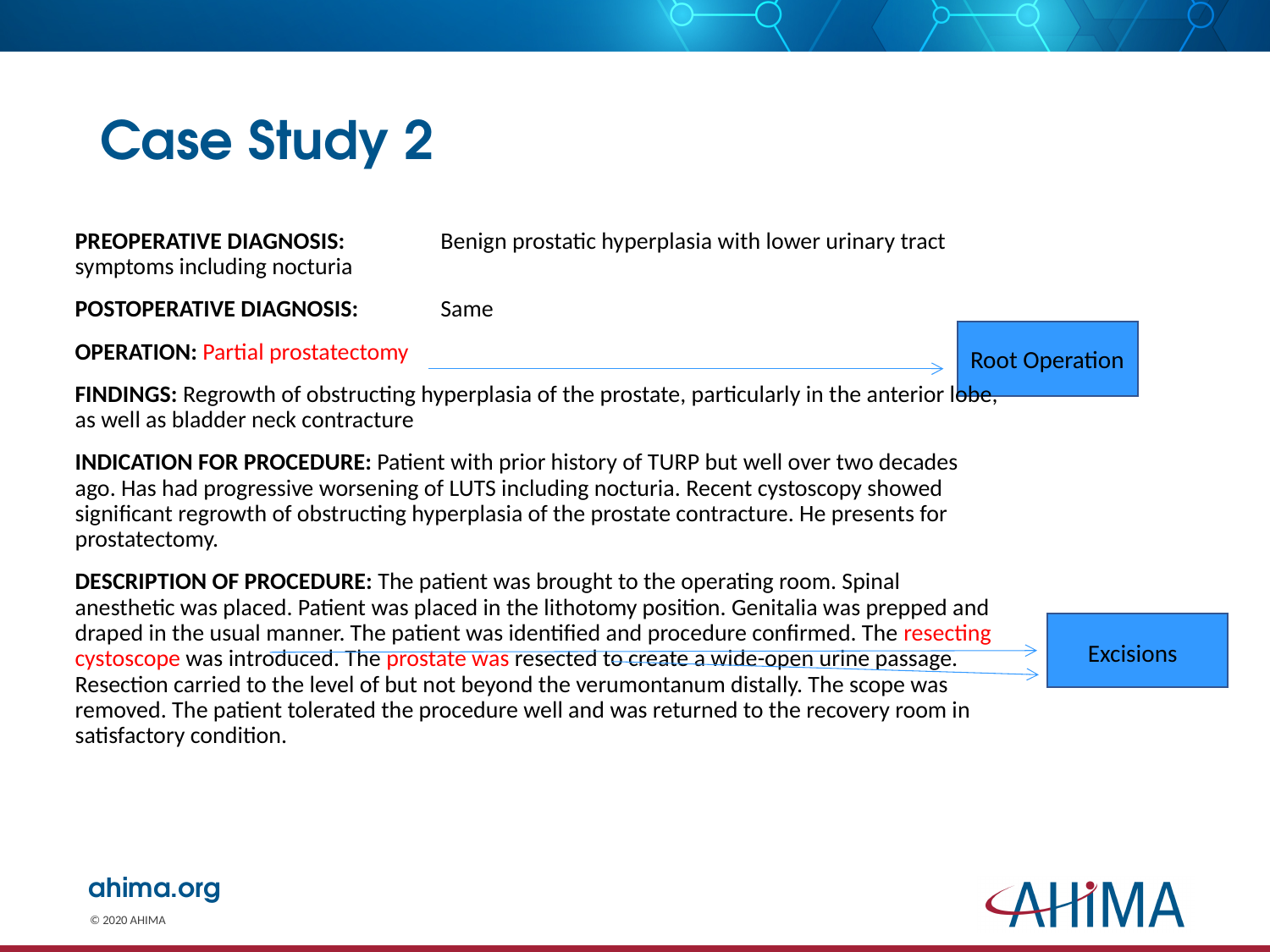

# Case Study 2
	Preoperative diagnosis: 	Benign prostatic hyperplasia with lower urinary tract 							symptoms including nocturia
	Postoperative diagnosis: 	Same
	Operation: Partial prostatectomy
		Findings: Regrowth of obstructing hyperplasia of the prostate, particularly in the anterior lobe, as well as bladder neck contracture
	Indication for procedure: Patient with prior history of TURP but well over two decades ago. Has had progressive worsening of LUTS including nocturia. Recent cystoscopy showed significant regrowth of obstructing hyperplasia of the prostate contracture. He presents for prostatectomy.
	Description of procedure: The patient was brought to the operating room. Spinal anesthetic was placed. Patient was placed in the lithotomy position. Genitalia was prepped and draped in the usual manner. The patient was identified and procedure confirmed. The resecting cystoscope was introduced. The prostate was resected to create a wide-open urine passage. Resection carried to the level of but not beyond the verumontanum distally. The scope was removed. The patient tolerated the procedure well and was returned to the recovery room in satisfactory condition.

Root Operation

Excisions